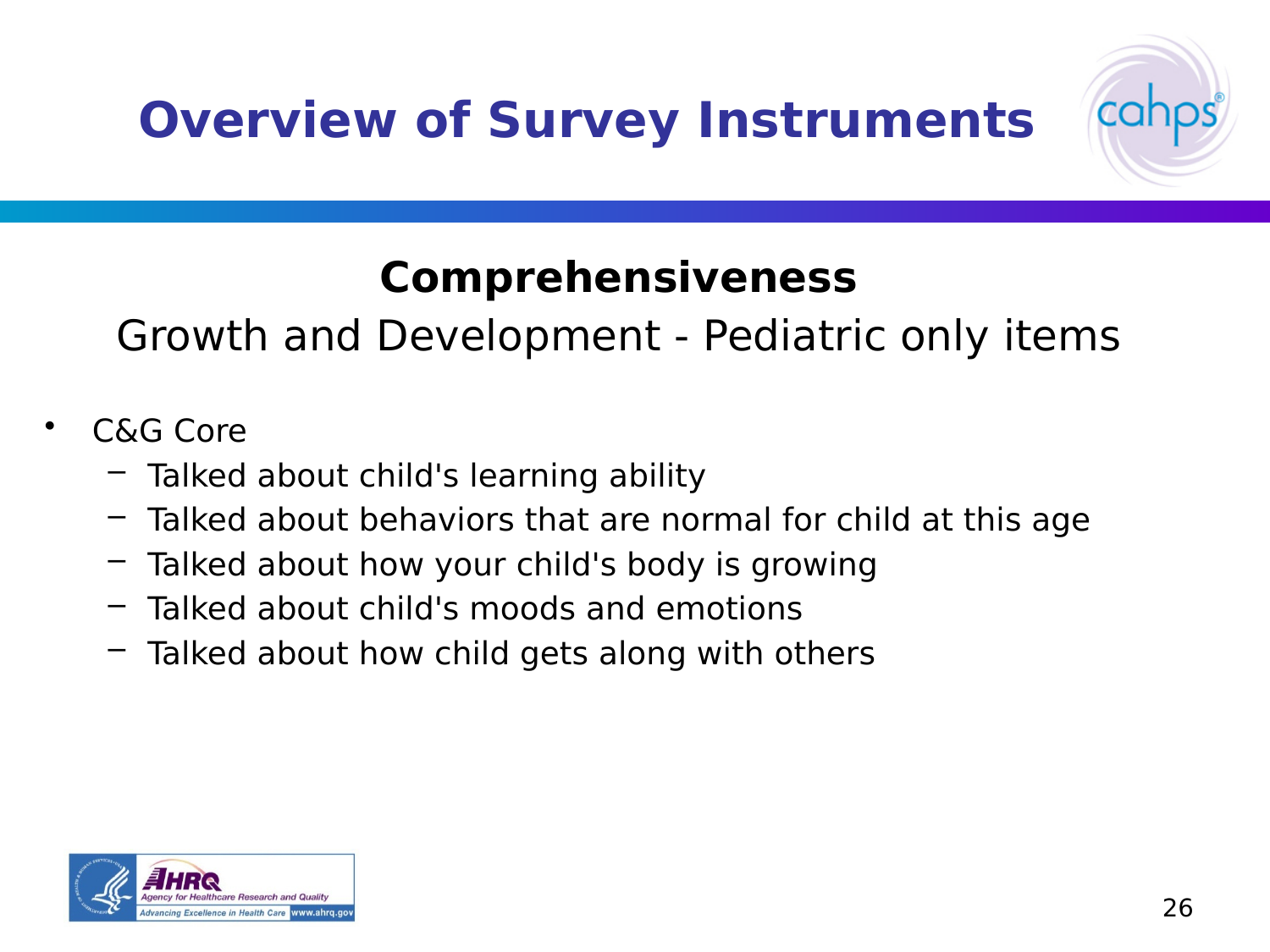

# Overview of Survey Instruments
Comprehensiveness
Growth and Development - Pediatric only items

C&G Core
Talked about child's learning ability
Talked about behaviors that are normal for child at this age
Talked about how your child's body is growing
Talked about child's moods and emotions
Talked about how child gets along with others

26